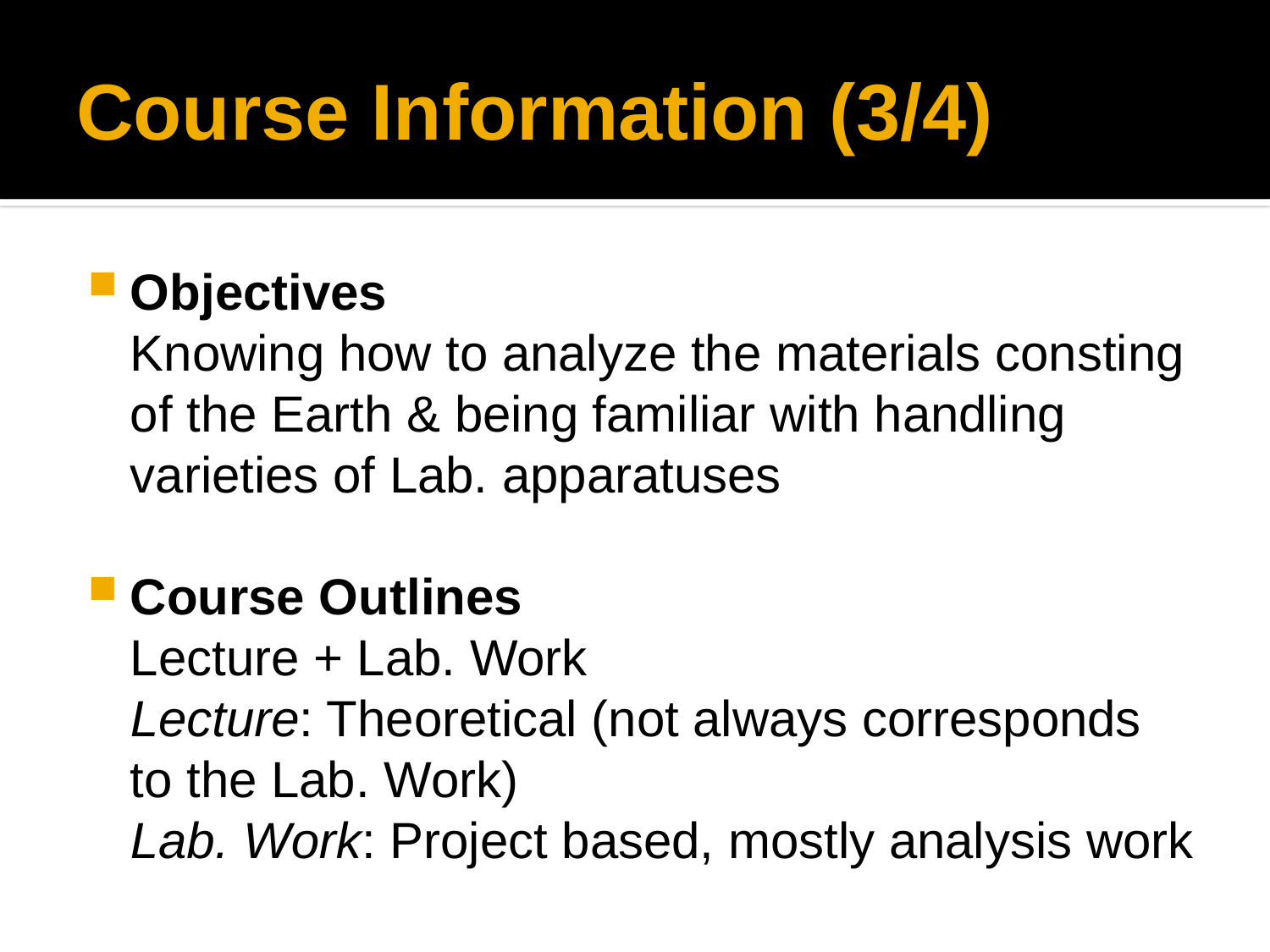

# Course Information (3/4)
Objectives
	Knowing how to analyze the materials consting of the Earth & being familiar with handling varieties of Lab. apparatuses

Course Outlines
	Lecture + Lab. Work
	Lecture: Theoretical (not always corresponds to the Lab. Work)
	Lab. Work: Project based, mostly analysis work